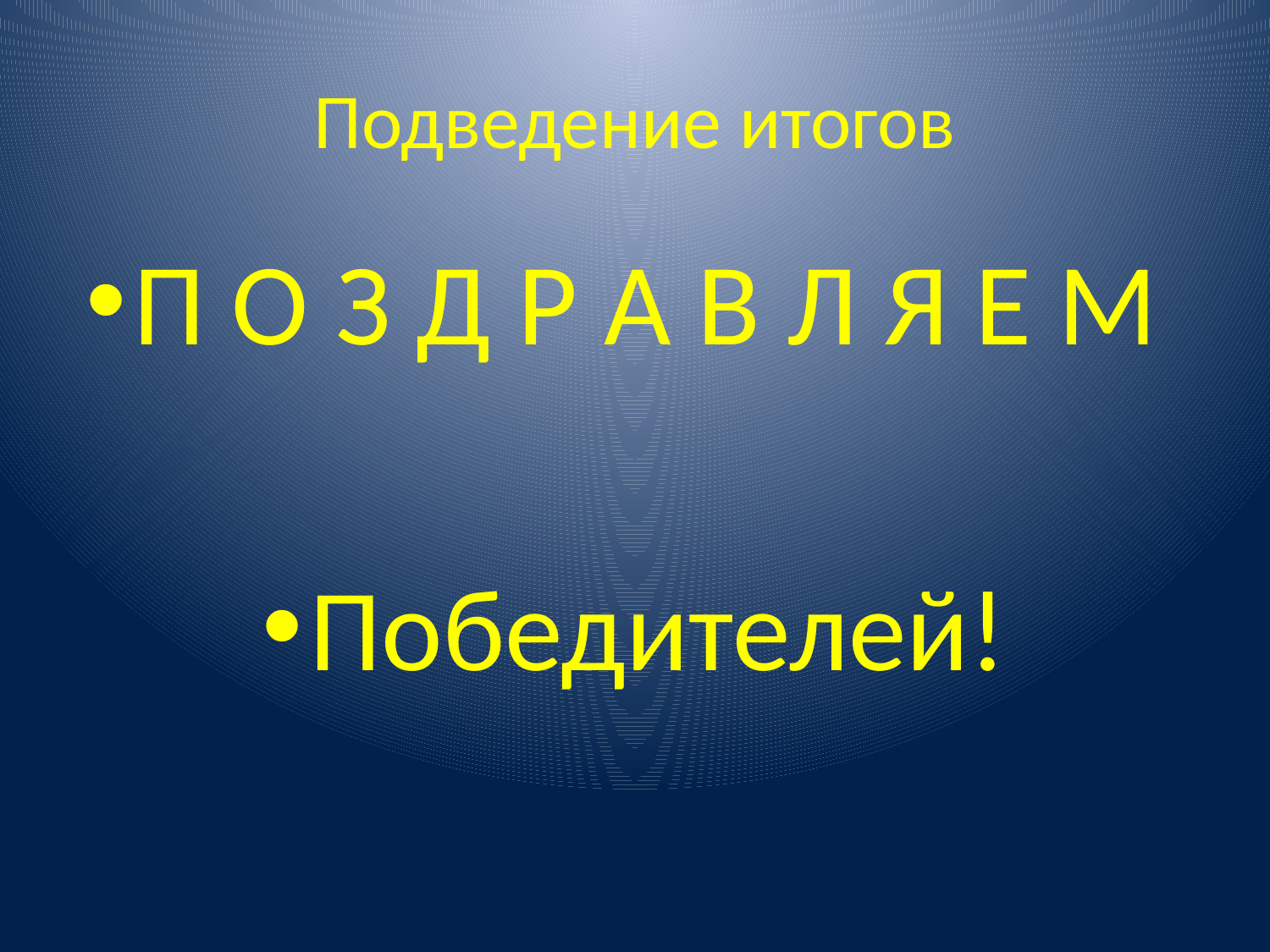

# Подведение итогов
П О З Д Р А В Л Я Е М

Победителей!